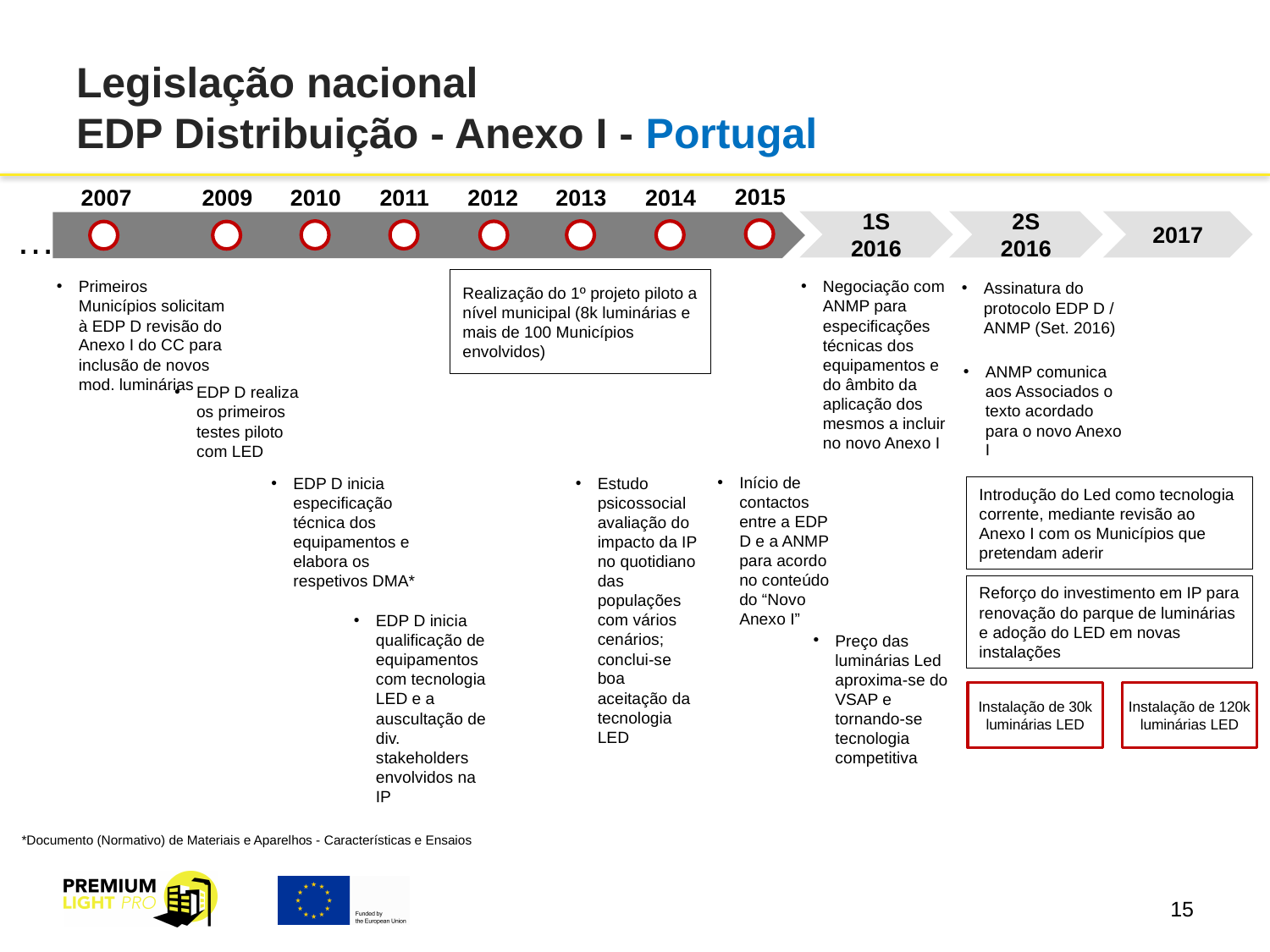

# Legislação nacional EDP Distribuição - Anexo I - Portugal
2015
2010
2011
2012
2013
2014
2007
2009
…
1S 2016
2S 2016
2017

Realização do 1º projeto piloto a nível municipal (8k luminárias e mais de 100 Municípios envolvidos)
Primeiros Municípios solicitam à EDP D revisão do Anexo I do CC para inclusão de novos mod. luminárias
Negociação com ANMP para especificações técnicas dos equipamentos e do âmbito da aplicação dos mesmos a incluir no novo Anexo I
Assinatura do protocolo EDP D / ANMP (Set. 2016)
ANMP comunica aos Associados o texto acordado para o novo Anexo I
EDP D realiza os primeiros testes piloto com LED
Início de contactos entre a EDP D e a ANMP para acordo no conteúdo do “Novo Anexo I”
EDP D inicia especificação técnica dos equipamentos e elabora os respetivos DMA*
Estudo psicossocial avaliação do impacto da IP no quotidiano das populações com vários cenários; conclui-se boa aceitação da tecnologia LED
Introdução do Led como tecnologia corrente, mediante revisão ao Anexo I com os Municípios que pretendam aderir
Reforço do investimento em IP para renovação do parque de luminárias e adoção do LED em novas instalações
EDP D inicia qualificação de equipamentos com tecnologia LED e a auscultação de div. stakeholders envolvidos na IP
Preço das luminárias Led aproxima-se do VSAP e tornando-se  tecnologia competitiva
Instalação de 30k luminárias LED
Instalação de 120k luminárias LED
*Documento (Normativo) de Materiais e Aparelhos - Características e Ensaios